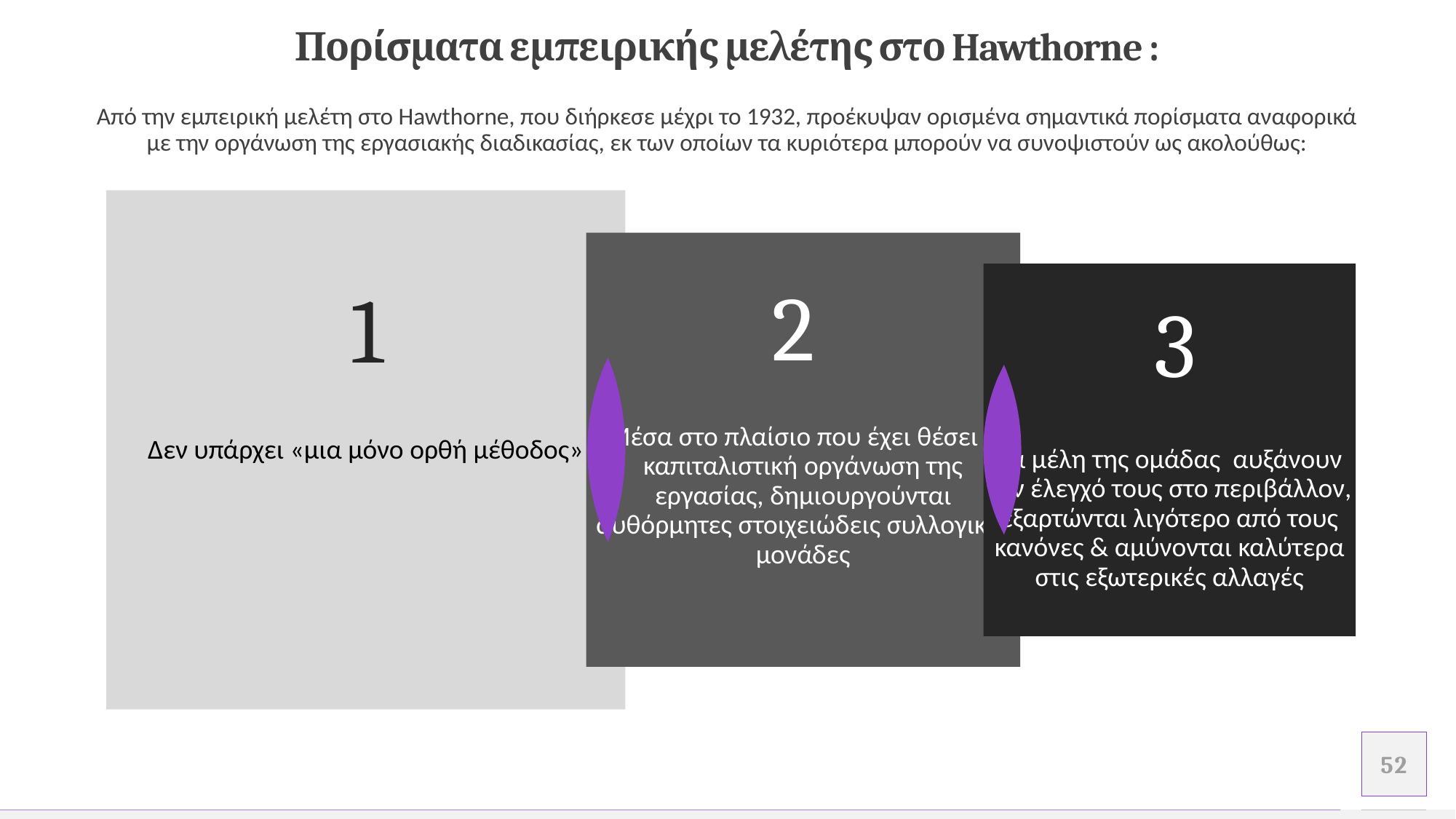

# Πορίσματα εμπειρικής μελέτης στο Hawthorne :
Από την εμπειρική μελέτη στο Hawthorne, που διήρκεσε μέχρι το 1932, προέκυψαν ορισμένα σημαντικά πορίσματα αναφορικά με την οργάνωση της εργασιακής διαδικασίας, εκ των οποίων τα κυριότερα μπορούν να συνοψιστούν ως ακολούθως:
Δεν υπάρχει «μια μόνο ορθή μέθοδος»
2
1
3
3

Μέσα στο πλαίσιο που έχει θέσει η καπιταλιστική οργάνωση της εργασίας, δημιουργούνται αυθόρμητες στοιχειώδεις συλλογικές μονάδες

Τα μέλη της ομάδας  αυξάνουν τον έλεγχό τους στο περιβάλλον, εξαρτώνται λιγότερο από τους κανόνες & αμύνονται καλύτερα στις εξωτερικές αλλαγές

.
.
52
Προσθέστε υποσέλιδο